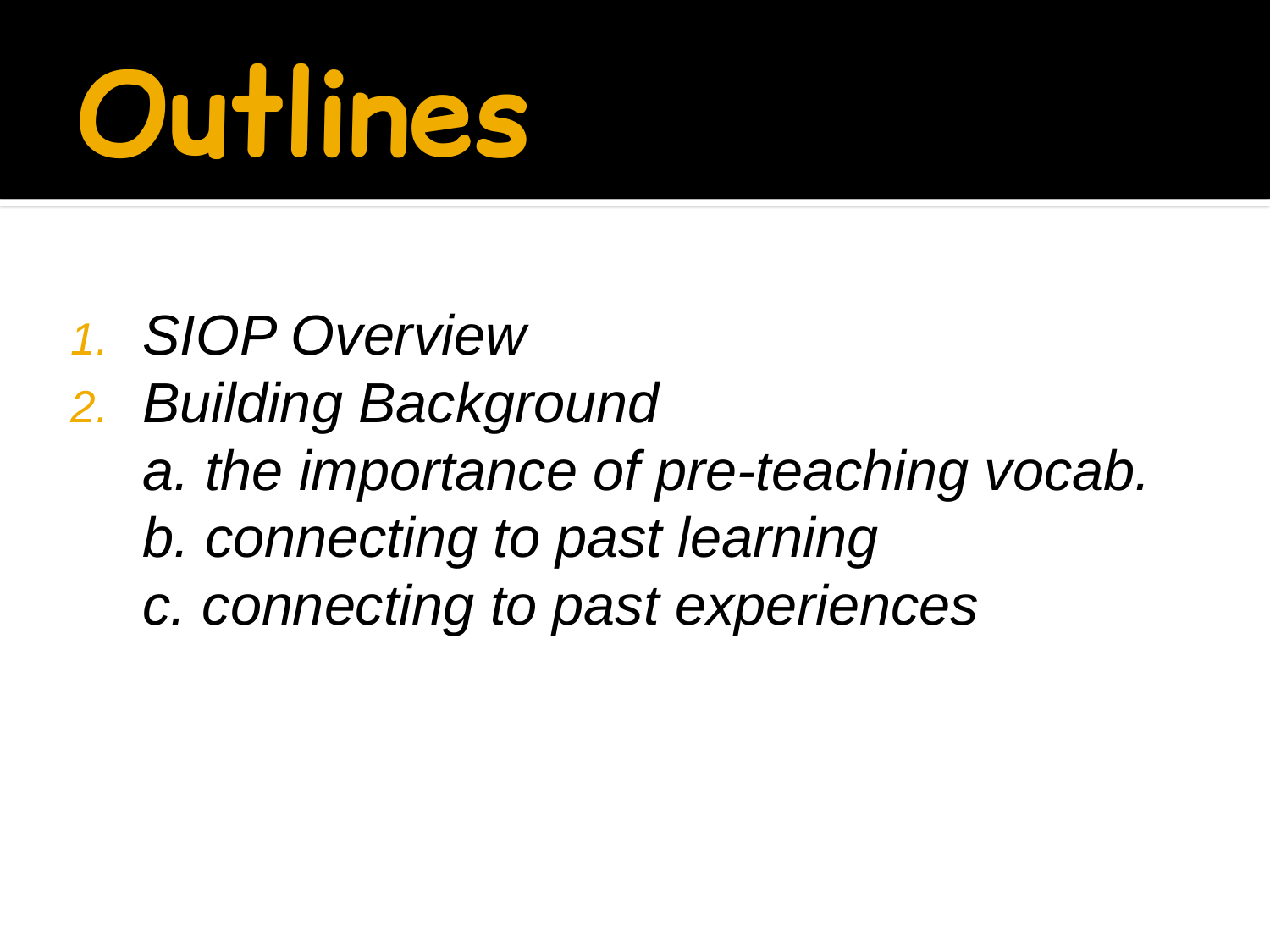

# Outlines
SIOP Overview
Building Background
	a. the importance of pre-teaching vocab.
	b. connecting to past learning
	c. connecting to past experiences